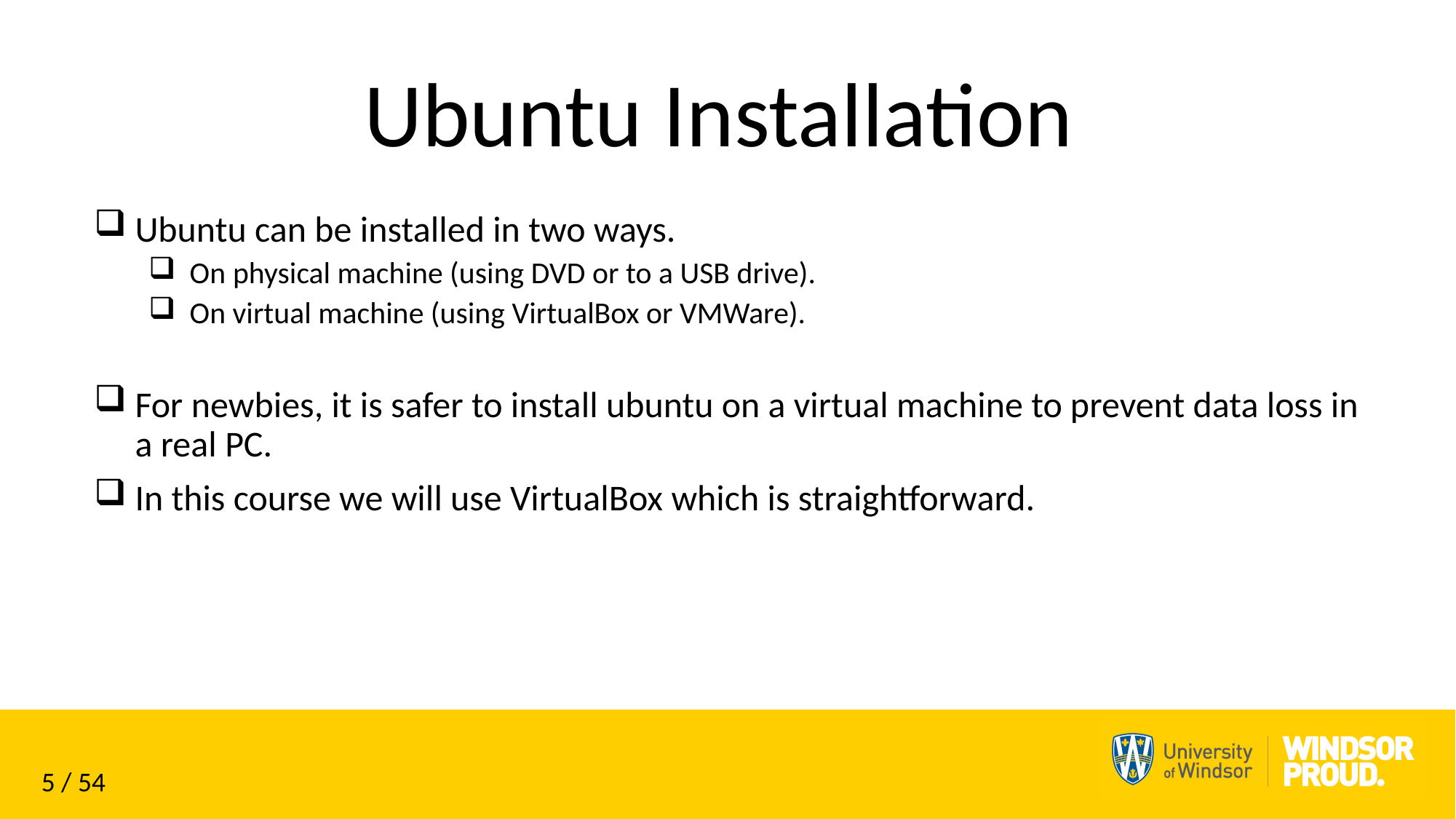

# Ubuntu Installation
Ubuntu can be installed in two ways.
On physical machine (using DVD or to a USB drive).
On virtual machine (using VirtualBox or VMWare).

For newbies, it is safer to install ubuntu on a virtual machine to prevent data loss in a real PC.
In this course we will use VirtualBox which is straightforward.
5